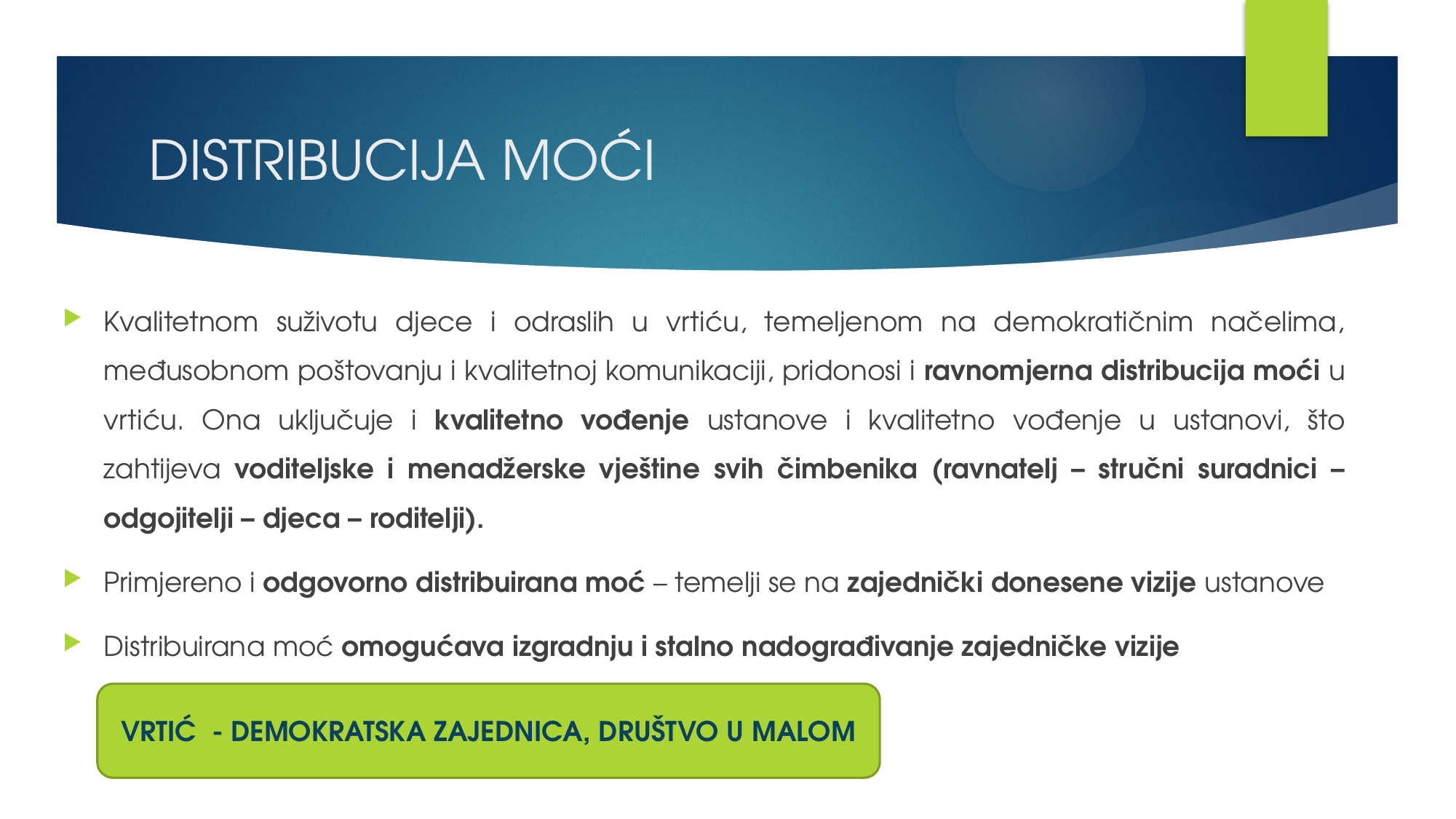

# DISTRIBUCIJA MOĆI
Kvalitetnom suživotu djece i odraslih u vrtiću, temeljenom na demokratičnim načelima, međusobnom poštovanju i kvalitetnoj komunikaciji, pridonosi i ravnomjerna distribucija moći u vrtiću. Ona uključuje i kvalitetno vođenje ustanove i kvalitetno vođenje u ustanovi, što zahtijeva voditeljske i menadžerske vještine svih čimbenika (ravnatelj – stručni suradnici – odgojitelji – djeca – roditelji).
Primjereno i odgovorno distribuirana moć – temelji se na zajednički donesene vizije ustanove
Distribuirana moć omogućava izgradnju i stalno nadograđivanje zajedničke vizije

VRTIĆ  - DEMOKRATSKA ZAJEDNICA, DRUŠTVO U MALOM